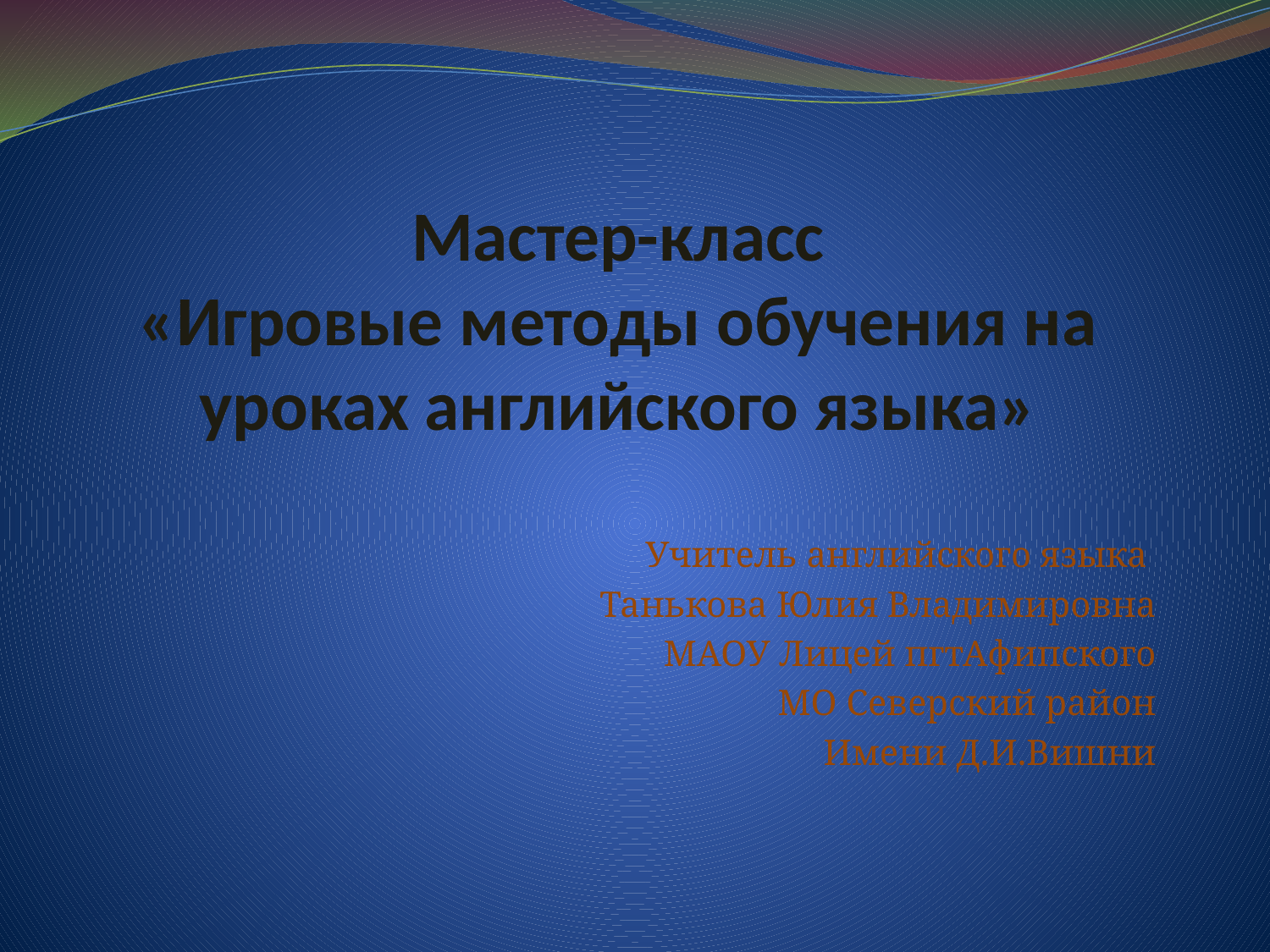

# Мастер-класс «Игровые методы обучения на уроках английского языка»
Учитель английского языка
Танькова Юлия Владимировна
МАОУ Лицей пгтАфипского
МО Северский район
Имени Д.И.Вишни